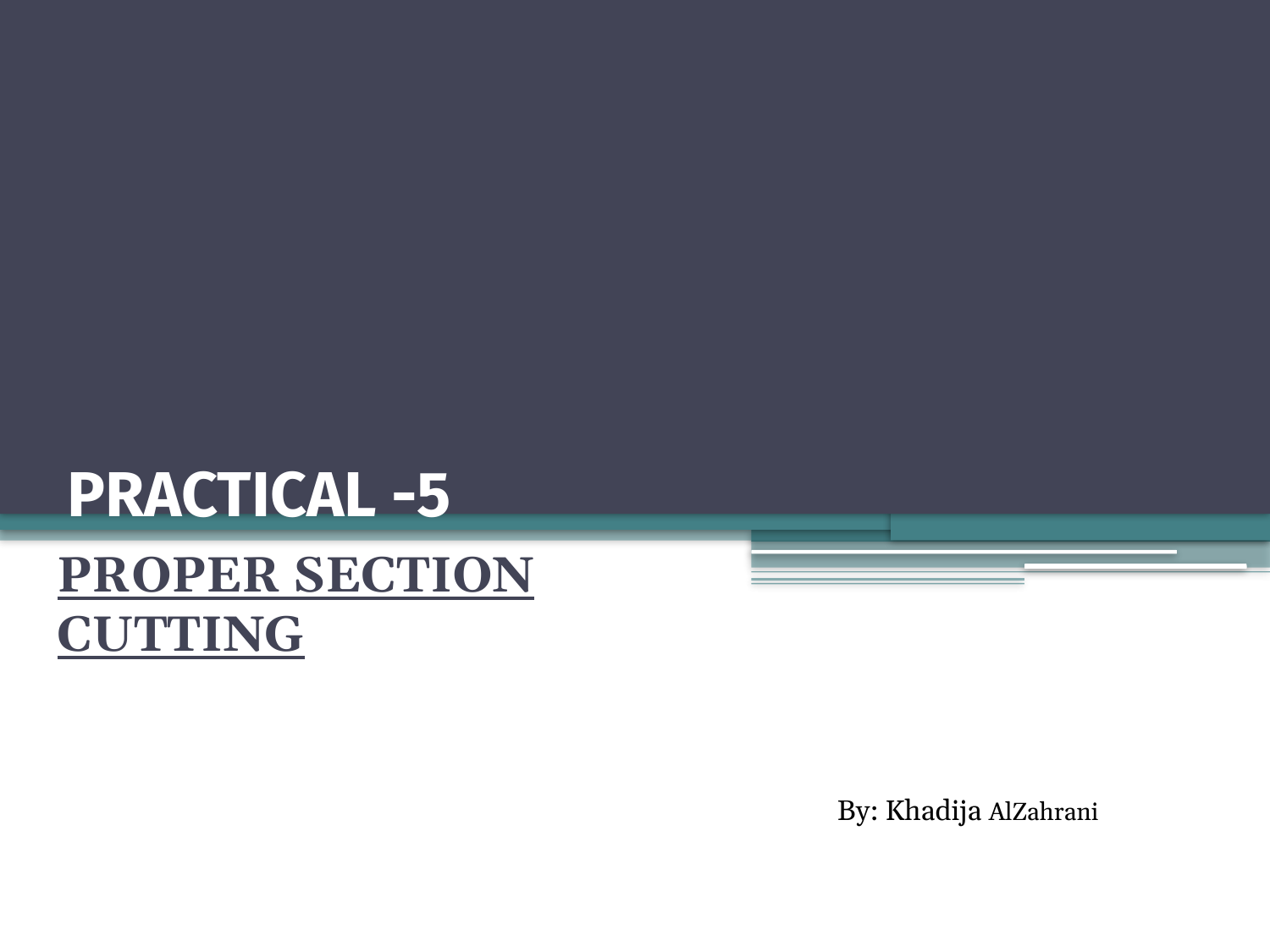

# PRACTICAL -5
PROPER SECTION CUTTING
By: Khadija AlZahrani